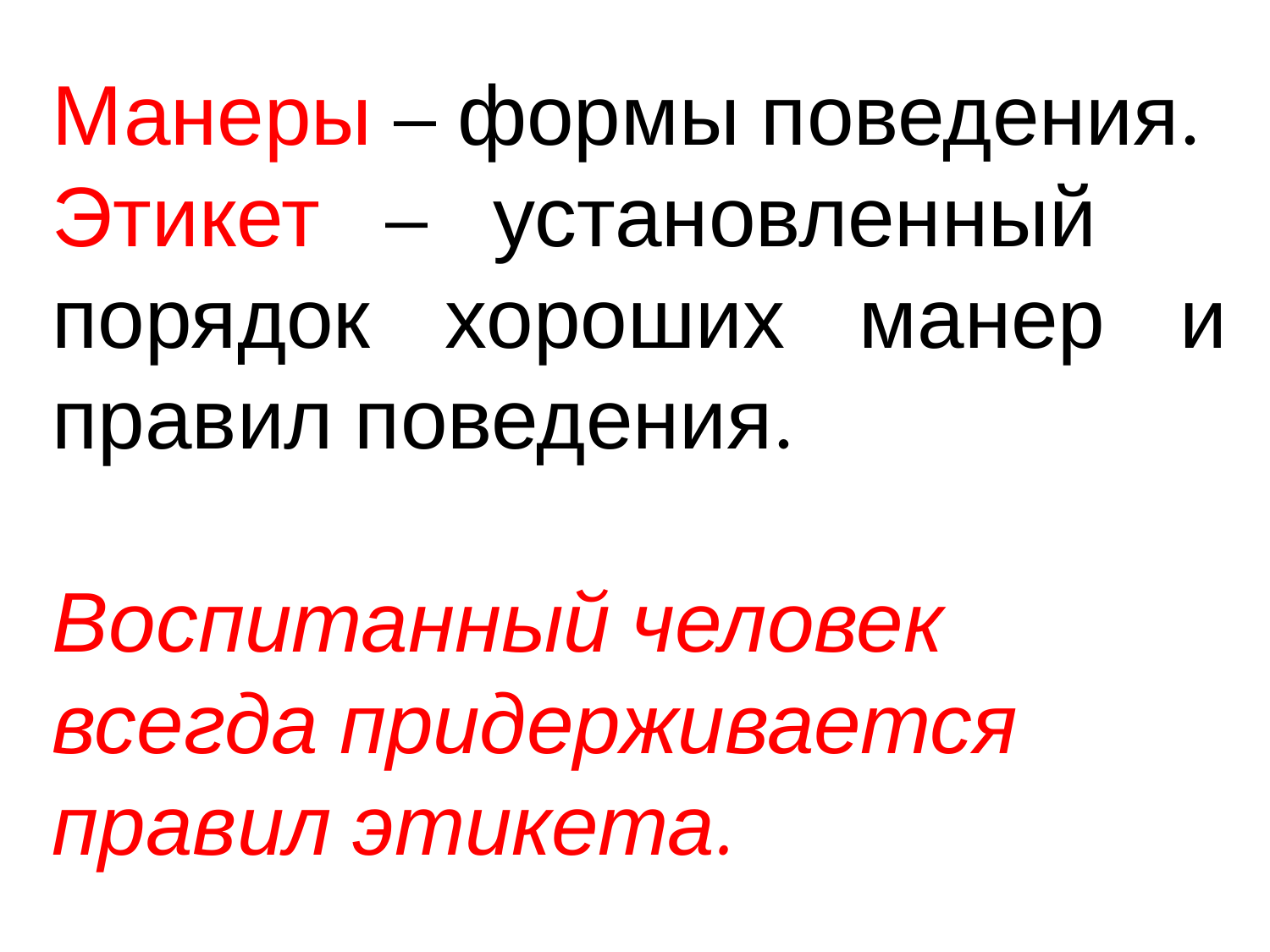

Манеры – формы поведения.
Этикет – установленный   порядок хороших манер и правил поведения.

Воспитанный человек всегда придерживается правил этикета.